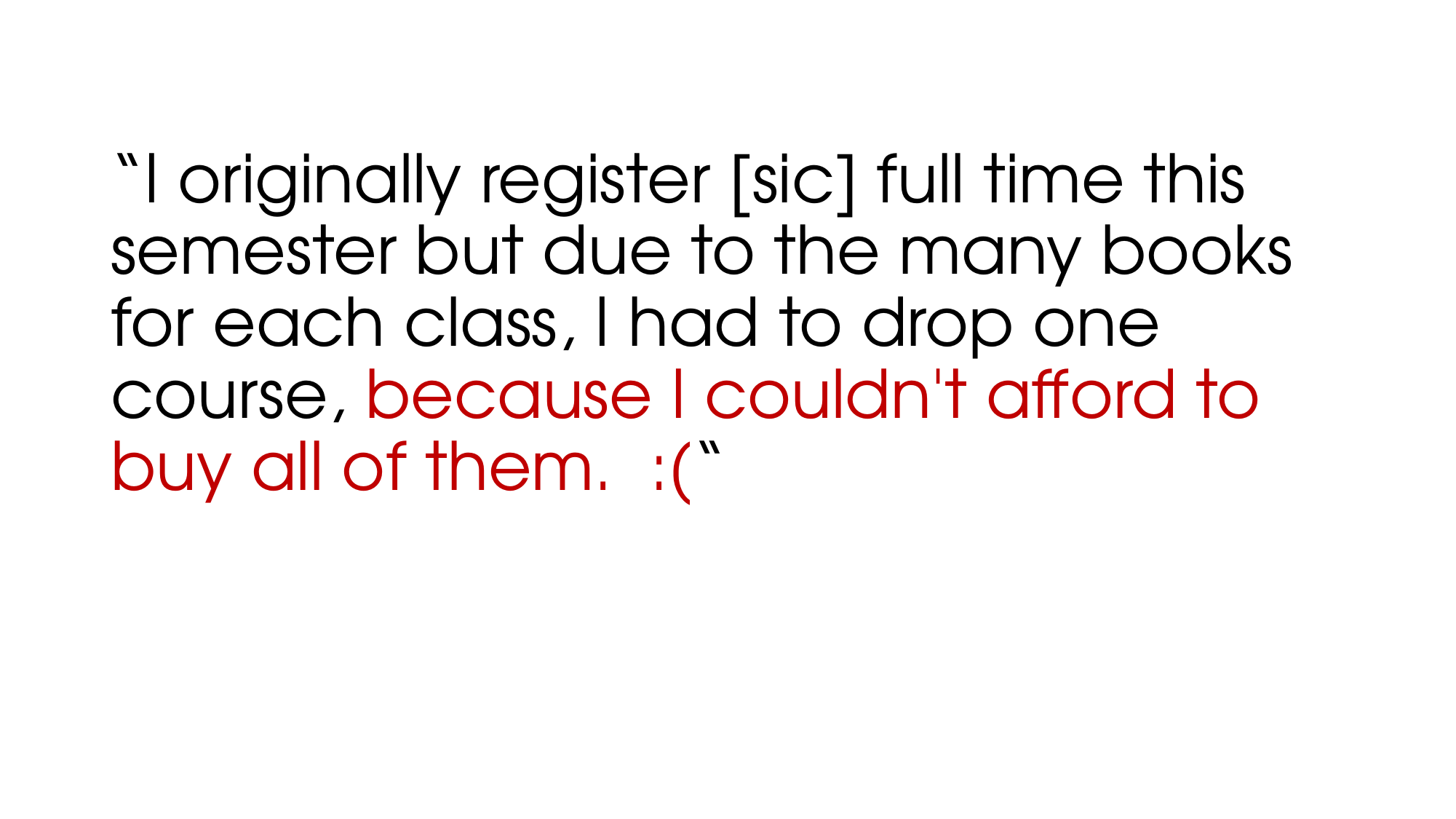

# “I originally register [sic] full time this semester but due to the many books for each class, I had to drop one course, because I couldn't afford to buy all of them.  :(“